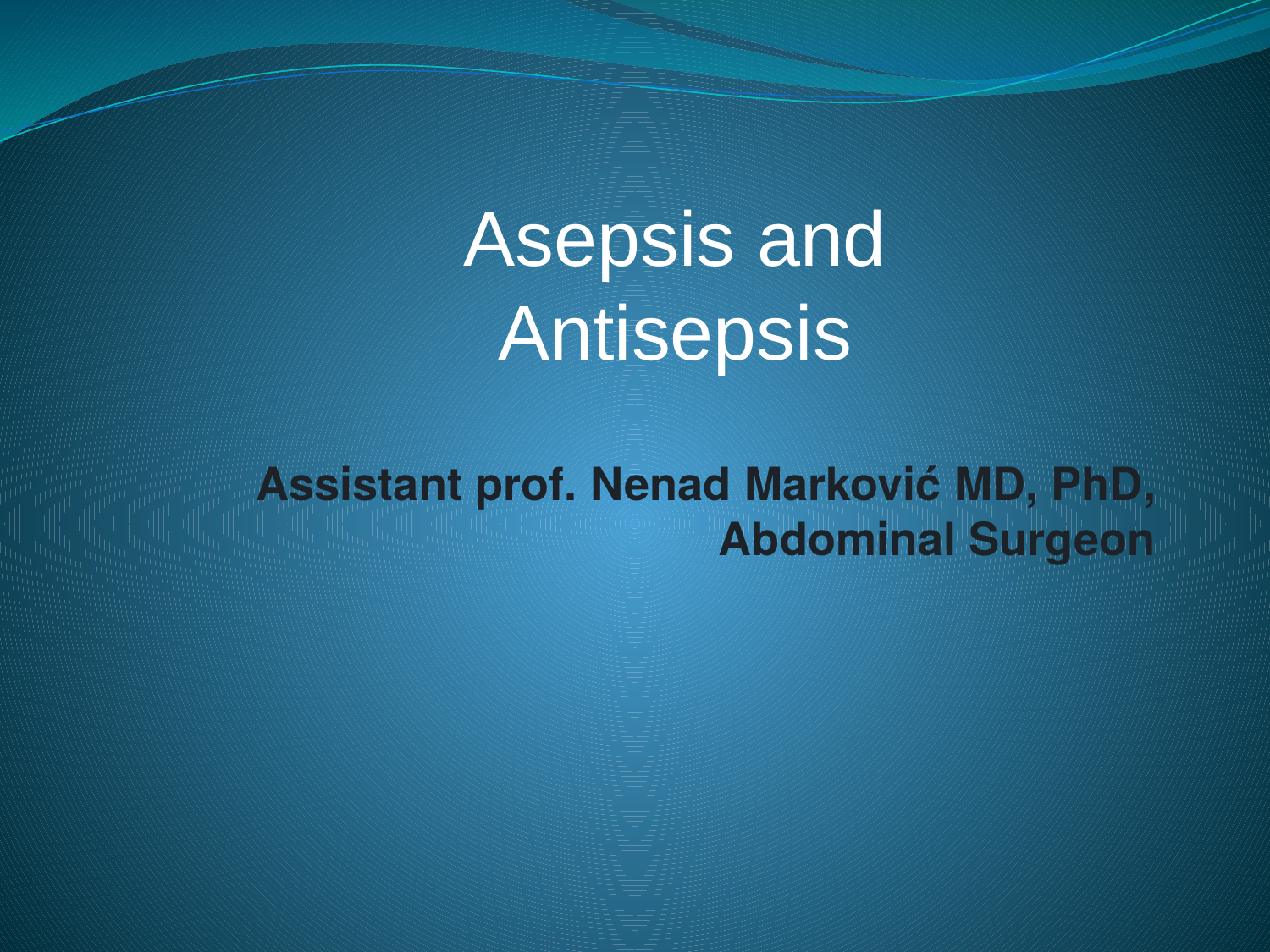

# Asepsis and Antisepsis

Assistant prof. Nenad Marković MD, PhD, Abdominal Surgeon